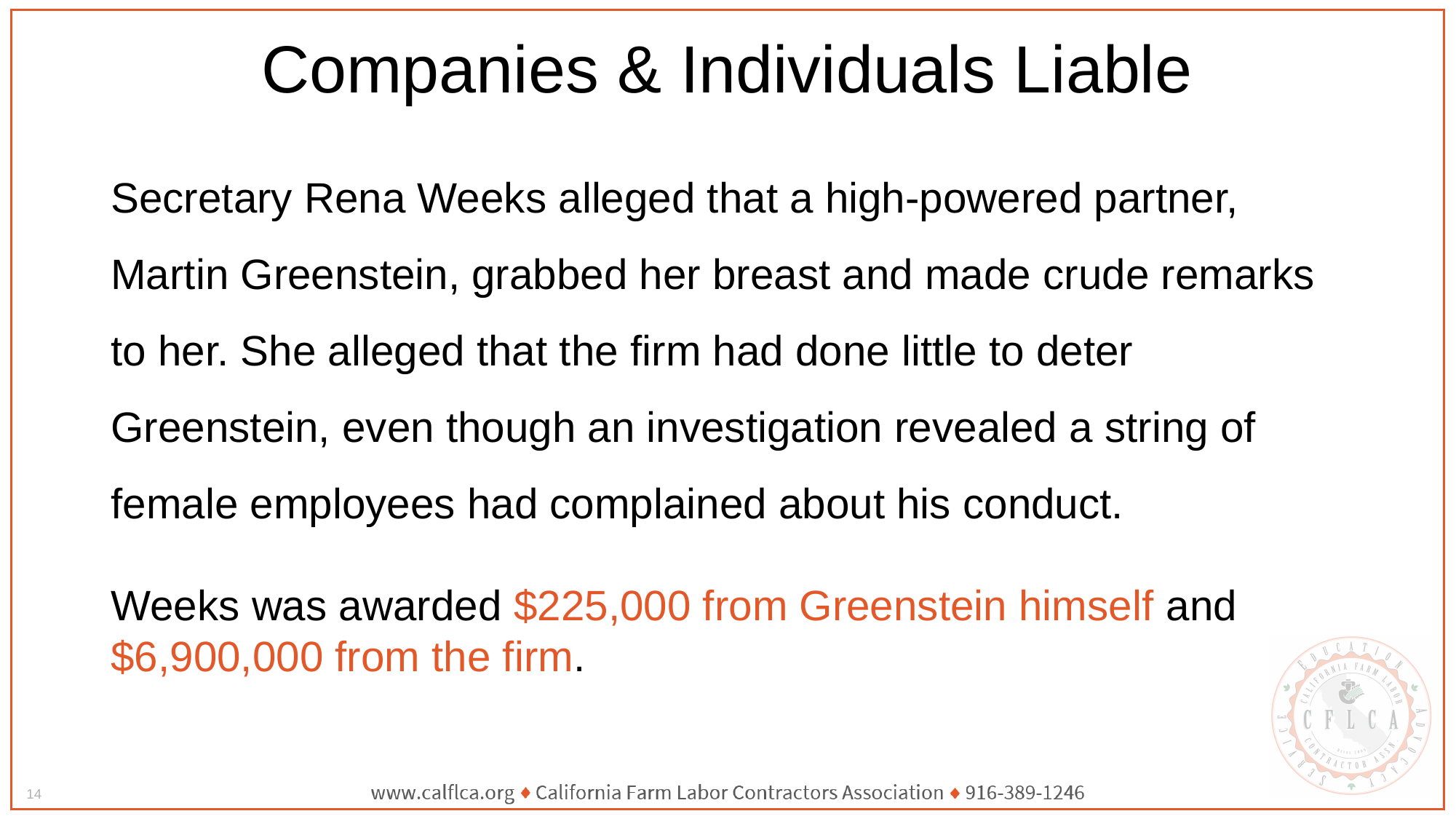

# Companies & Individuals Liable
Secretary Rena Weeks alleged that a high-powered partner, Martin Greenstein, grabbed her breast and made crude remarks to her. She alleged that the firm had done little to deter Greenstein, even though an investigation revealed a string of female employees had complained about his conduct.

Weeks was awarded $225,000 from Greenstein himself and $6,900,000 from the firm.

14